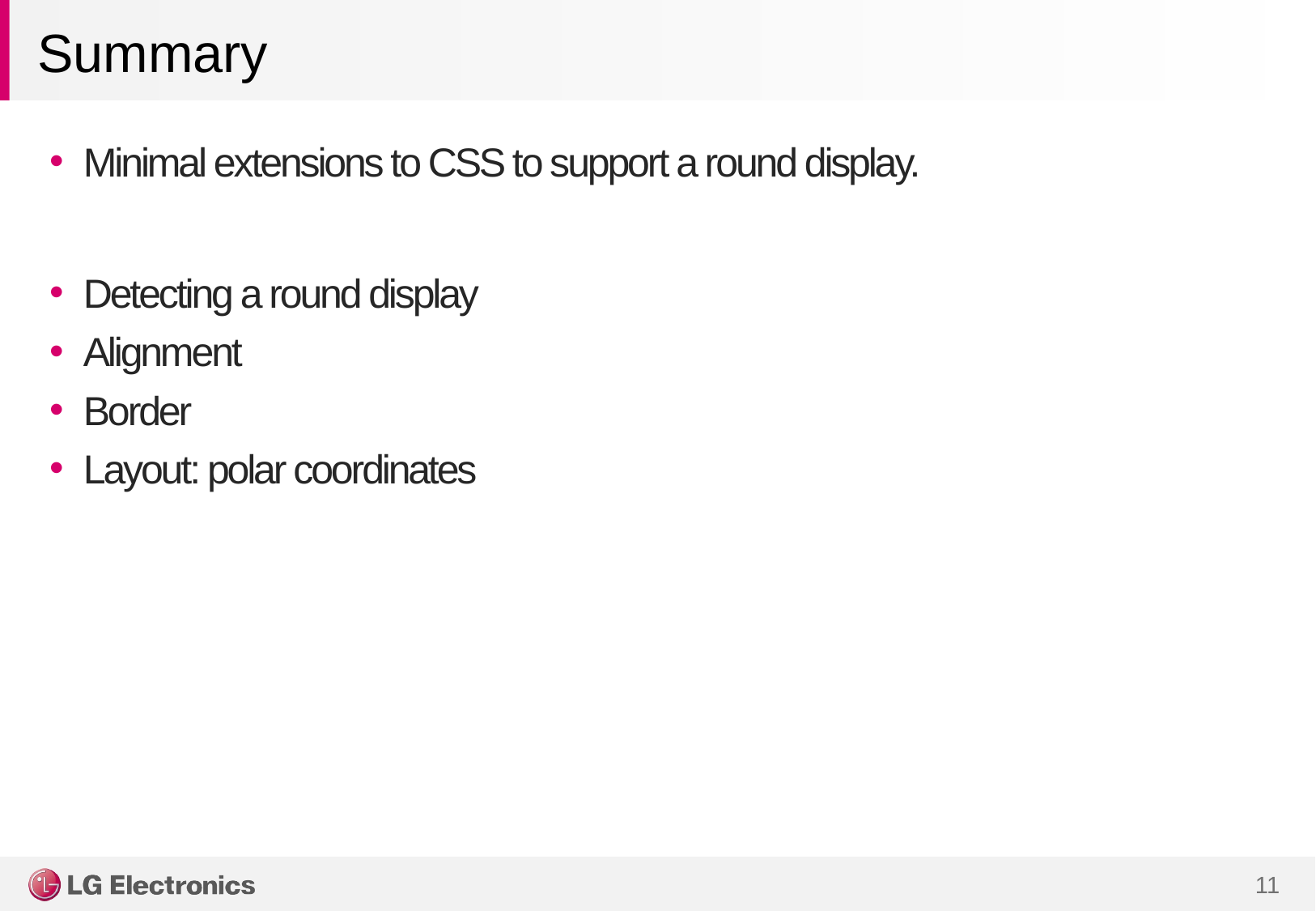

# Summary
Minimal extensions to CSS to support a round display.

Detecting a round display
Alignment
Border
Layout: polar coordinates